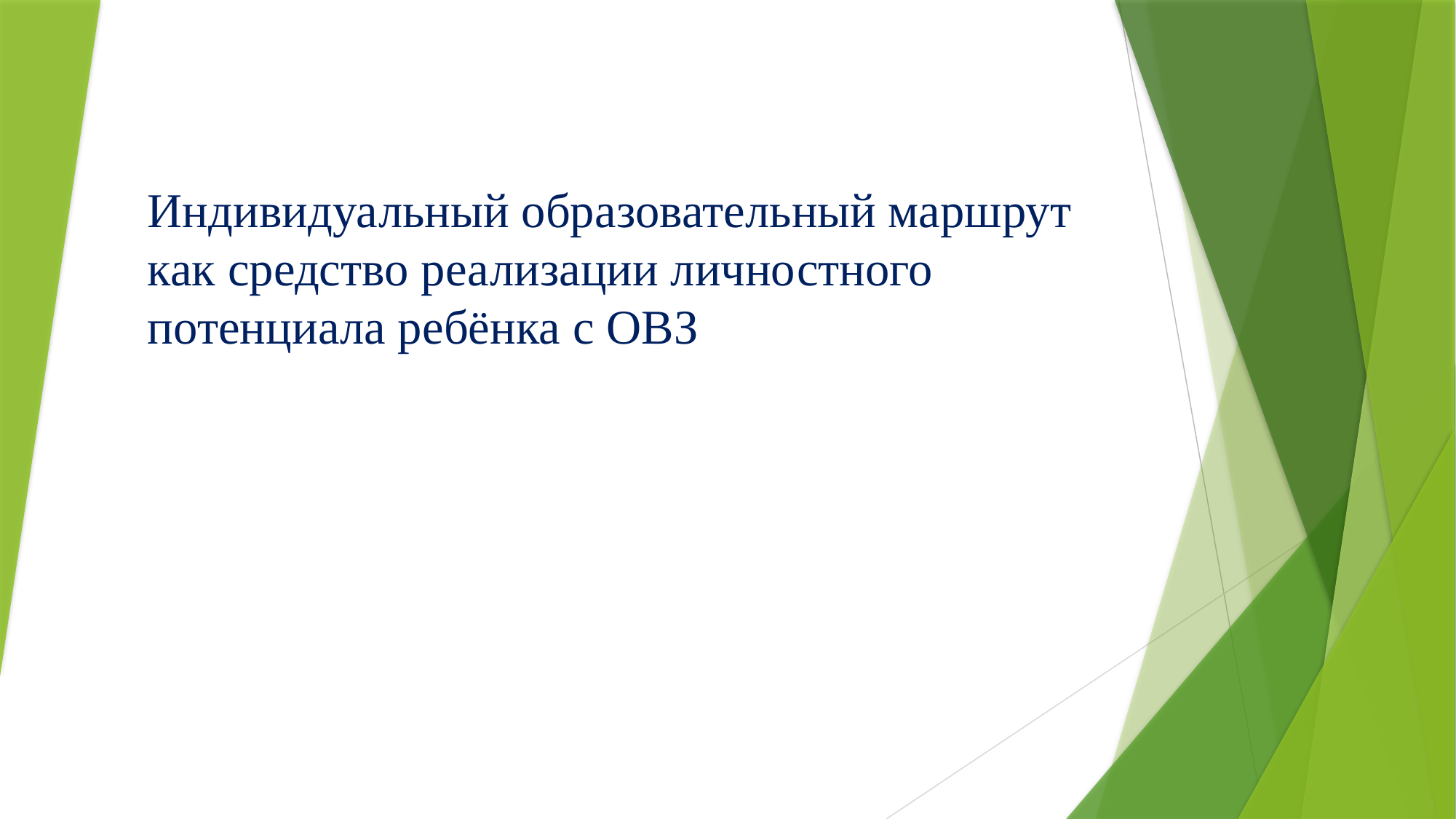

Индивидуальный образовательный маршрут как средство реализации личностного потенциала ребёнка с ОВЗ